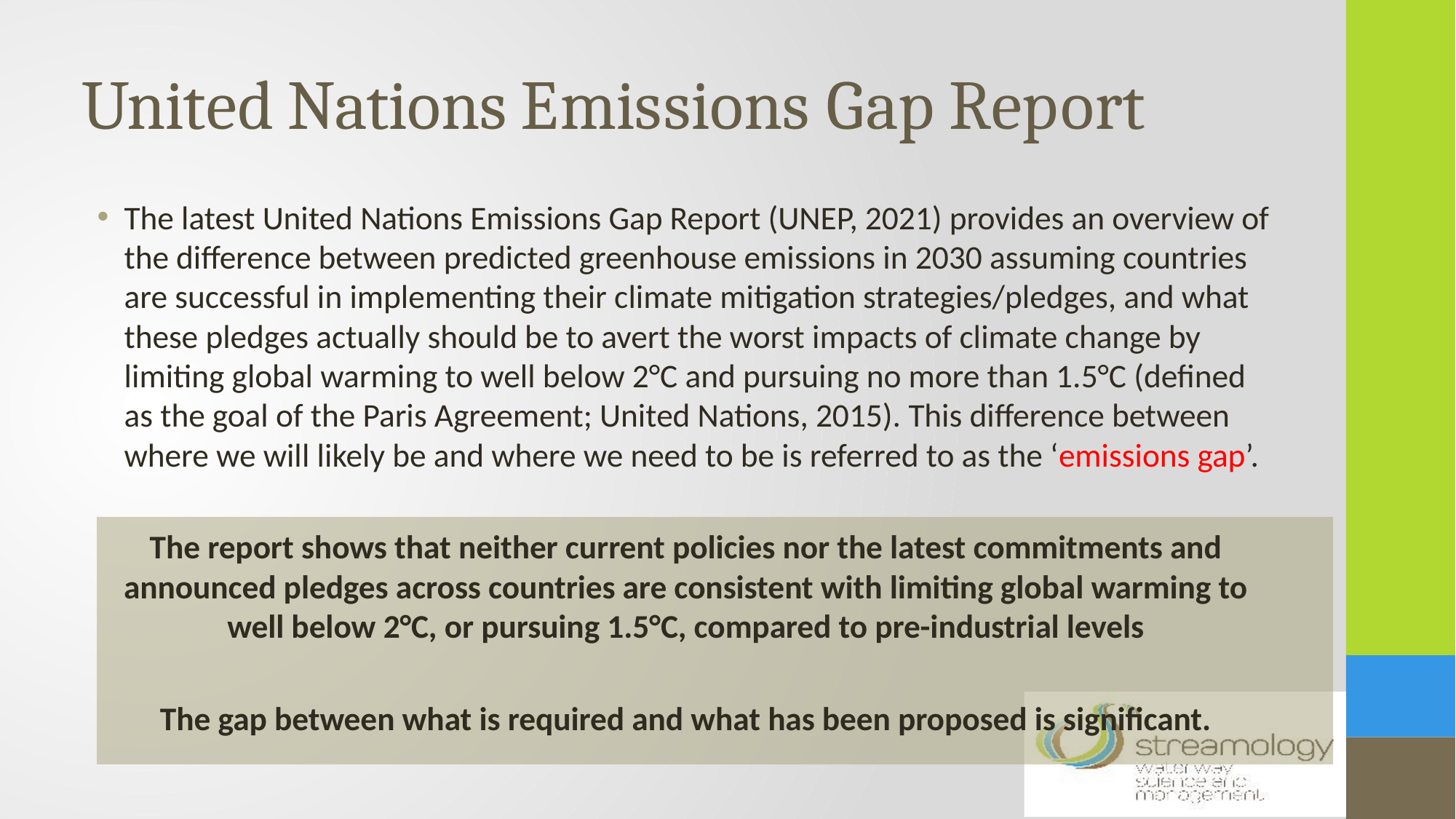

# United Nations Emissions Gap Report
The latest United Nations Emissions Gap Report (UNEP, 2021) provides an overview of the difference between predicted greenhouse emissions in 2030 assuming countries are successful in implementing their climate mitigation strategies/pledges, and what these pledges actually should be to avert the worst impacts of climate change by limiting global warming to well below 2°C and pursuing no more than 1.5°C (defined as the goal of the Paris Agreement; United Nations, 2015). This difference between where we will likely be and where we need to be is referred to as the ‘emissions gap’.

The report shows that neither current policies nor the latest commitments and announced pledges across countries are consistent with limiting global warming to well below 2°C, or pursuing 1.5°C, compared to pre-industrial levels

The gap between what is required and what has been proposed is significant.